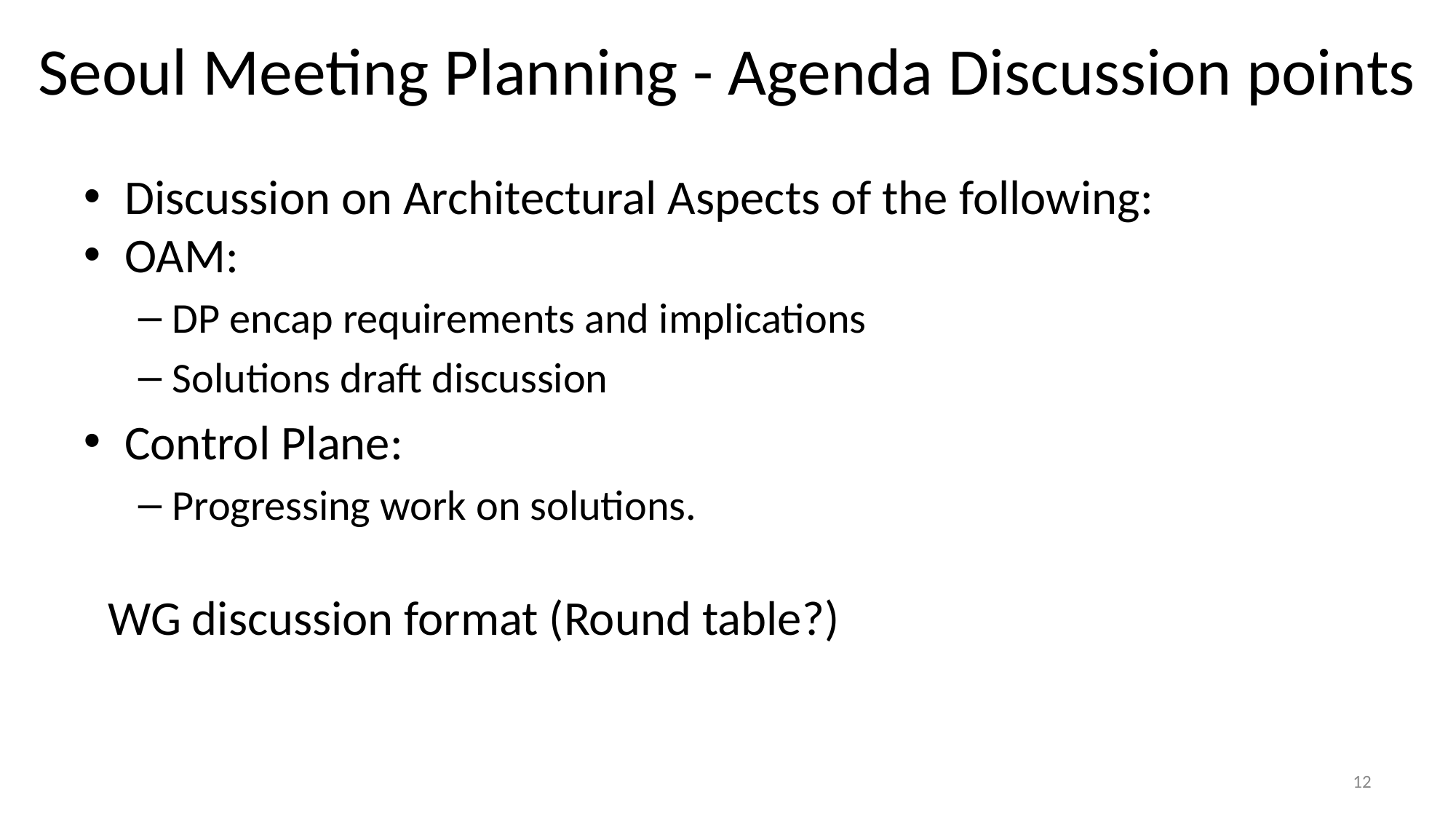

# Seoul Meeting Planning - Agenda Discussion points
Discussion on Architectural Aspects of the following:
OAM:
DP encap requirements and implications
Solutions draft discussion
Control Plane:
Progressing work on solutions.

WG discussion format (Round table?)

12